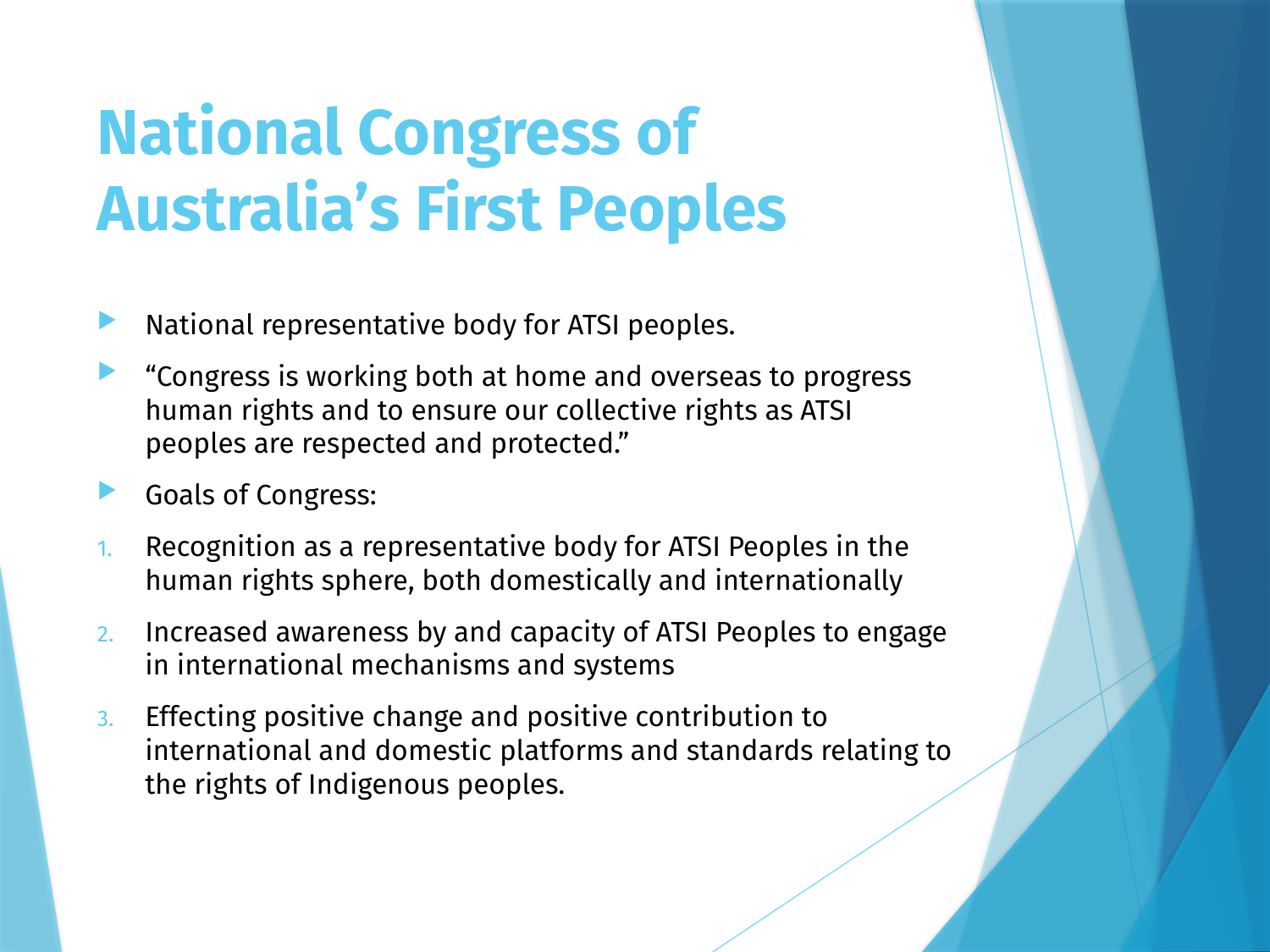

# National Congress of Australia’s First Peoples
National representative body for ATSI peoples.
“Congress is working both at home and overseas to progress human rights and to ensure our collective rights as ATSI peoples are respected and protected.”
Goals of Congress:
Recognition as a representative body for ATSI Peoples in the human rights sphere, both domestically and internationally
Increased awareness by and capacity of ATSI Peoples to engage in international mechanisms and systems
Effecting positive change and positive contribution to international and domestic platforms and standards relating to the rights of Indigenous peoples.